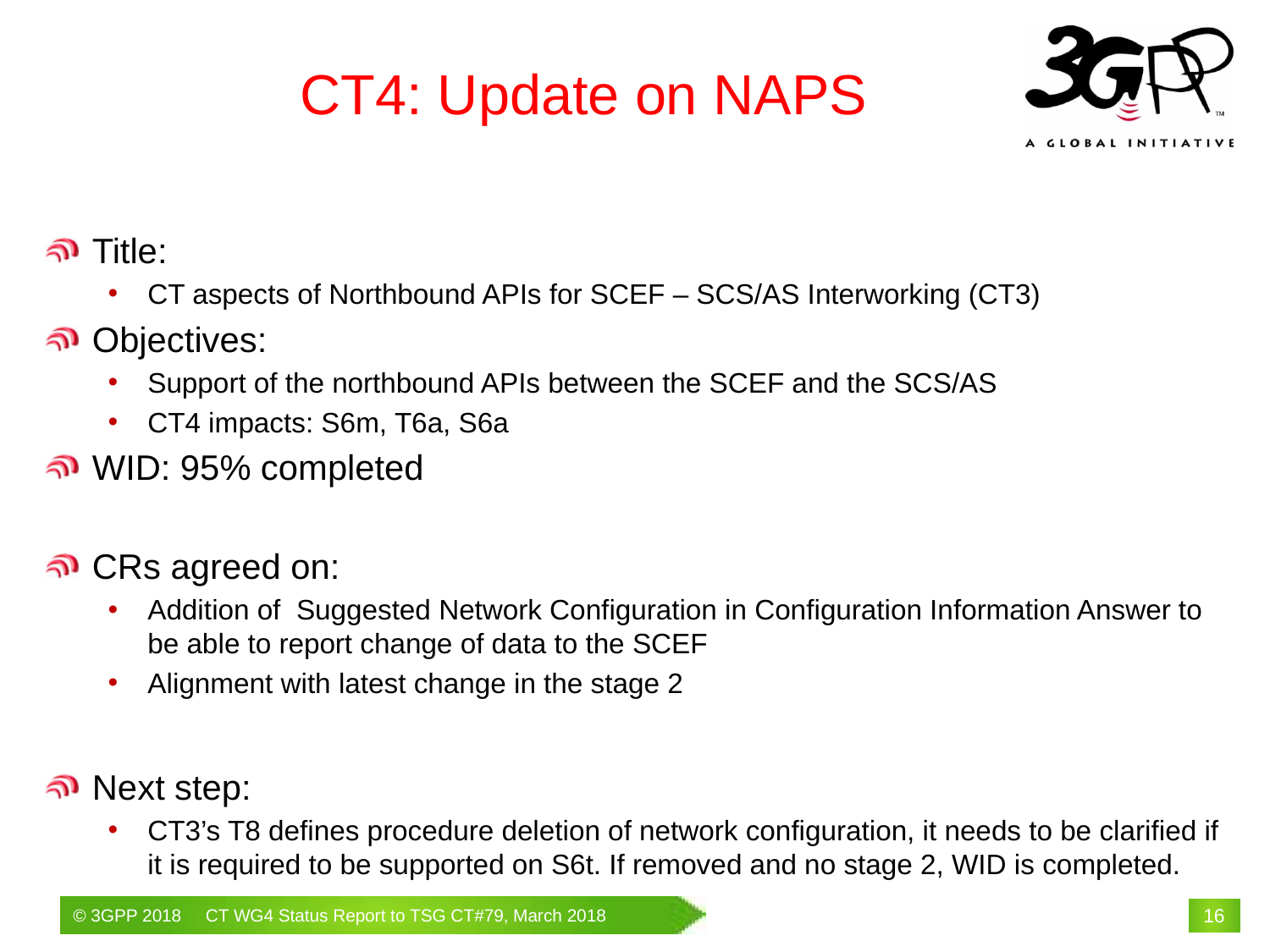

# CT4: Update on NAPS
Title:
CT aspects of Northbound APIs for SCEF – SCS/AS Interworking (CT3)
Objectives:
Support of the northbound APIs between the SCEF and the SCS/AS
CT4 impacts: S6m, T6a, S6a
WID: 95% completed

CRs agreed on:
Addition of  Suggested Network Configuration in Configuration Information Answer to be able to report change of data to the SCEF
Alignment with latest change in the stage 2

Next step:
CT3’s T8 defines procedure deletion of network configuration, it needs to be clarified if it is required to be supported on S6t. If removed and no stage 2, WID is completed.